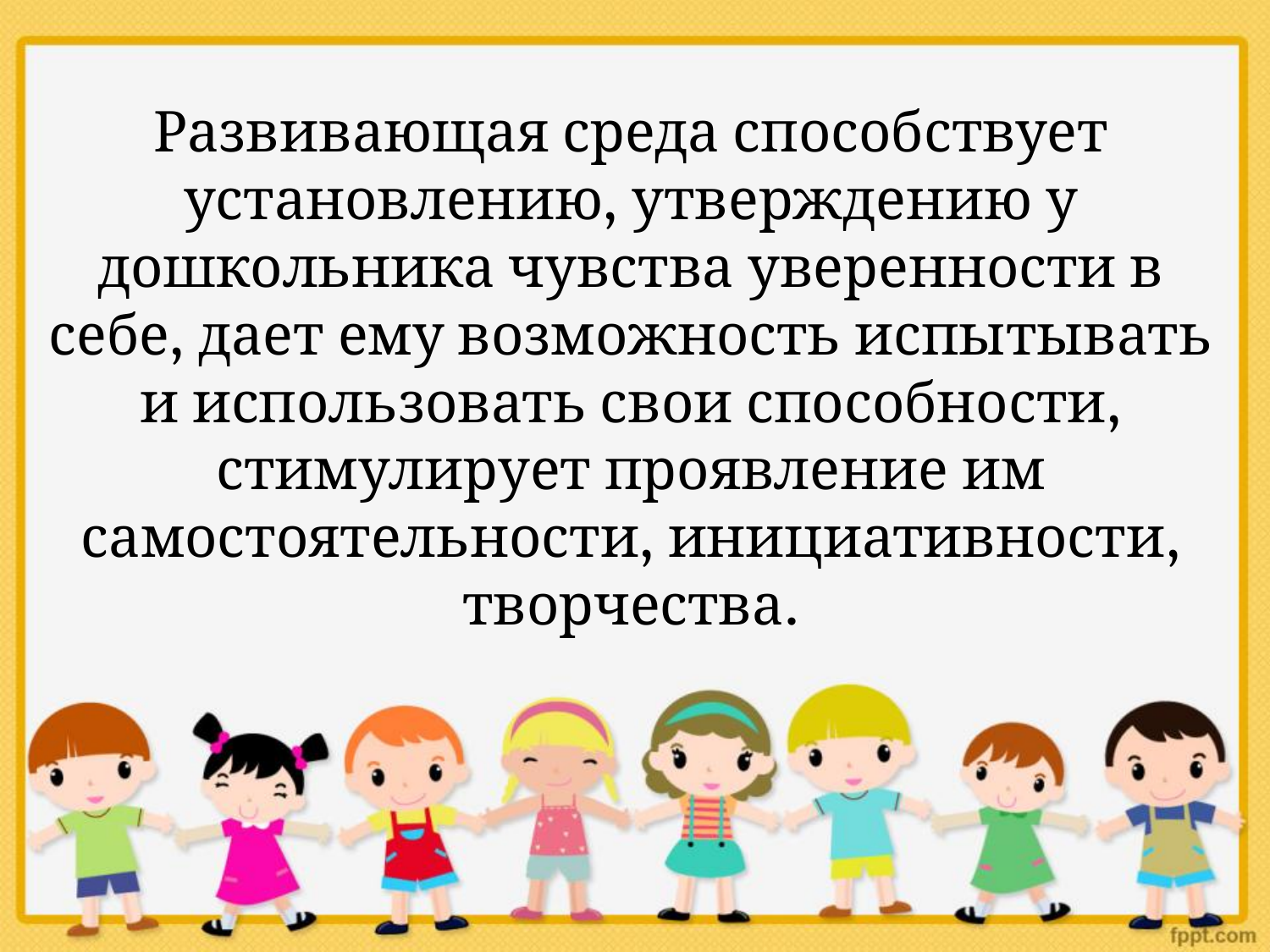

# Развивающая среда способствует установлению, утверждению у дошкольника чувства уверенности в себе, дает ему возможность испытывать и использовать свои способности, стимулирует проявление им самостоятельности, инициативности, творчества.